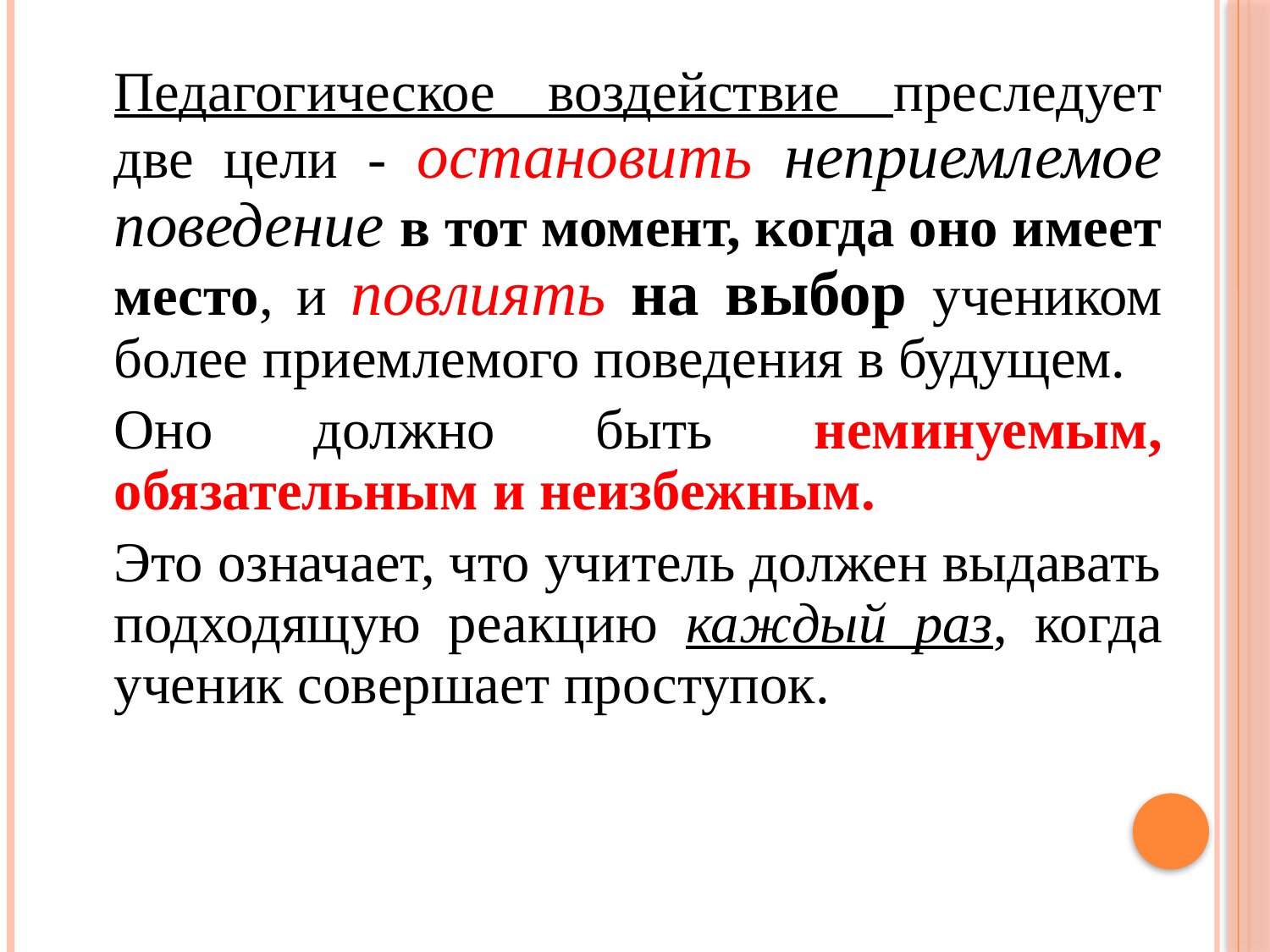

Педагогическое воздействие преследует две цели - остановить неприемлемое поведение в тот момент, когда оно имеет место, и повлиять на выбор учеником более приемлемого поведения в будущем.
	Оно должно быть неминуемым, обязательным и неизбежным.
	Это означает, что учитель должен выдавать подходящую реакцию каждый раз, когда ученик совершает проступок.